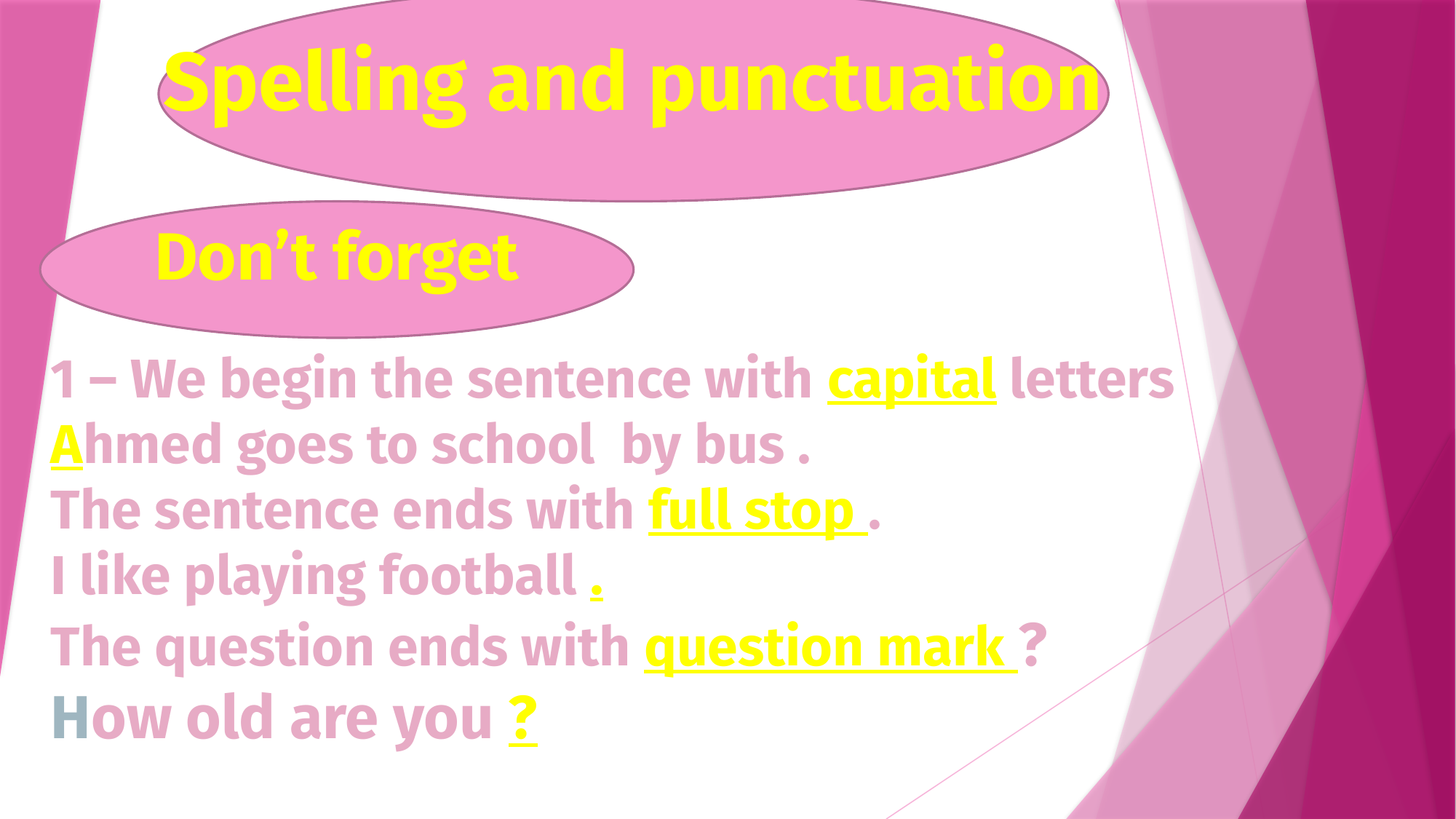

Spelling and punctuation
Don’t forget

1 – We begin the sentence with capital letters
Ahmed goes to school  by bus .
The sentence ends with full stop .
I like playing football .
The question ends with question mark ?
How old are you ?